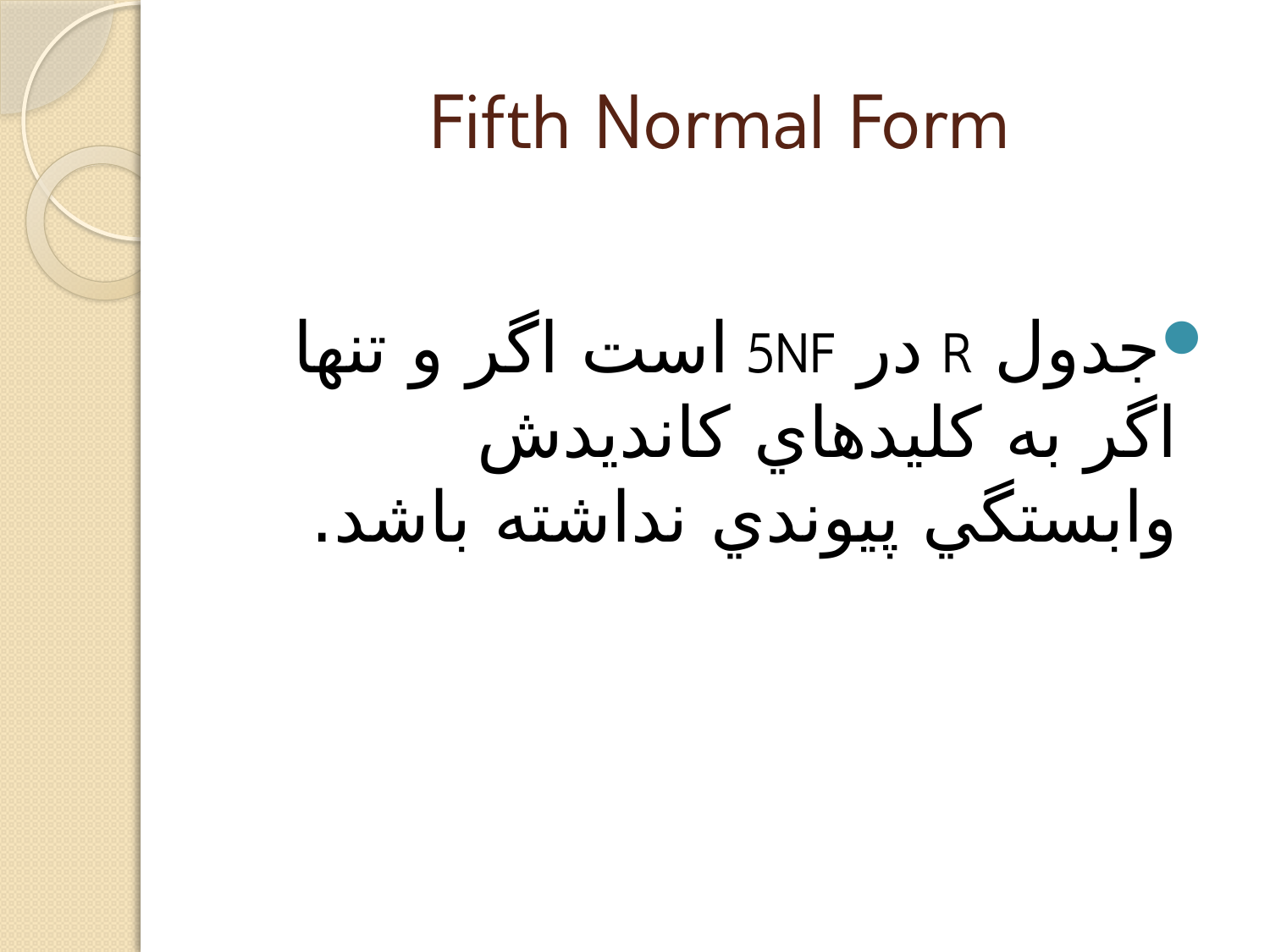

# Fifth Normal Form

جدول R در 5NF است اگر و تنها اگر به کليدهاي کانديدش وابستگي پيوندي نداشته باشد.